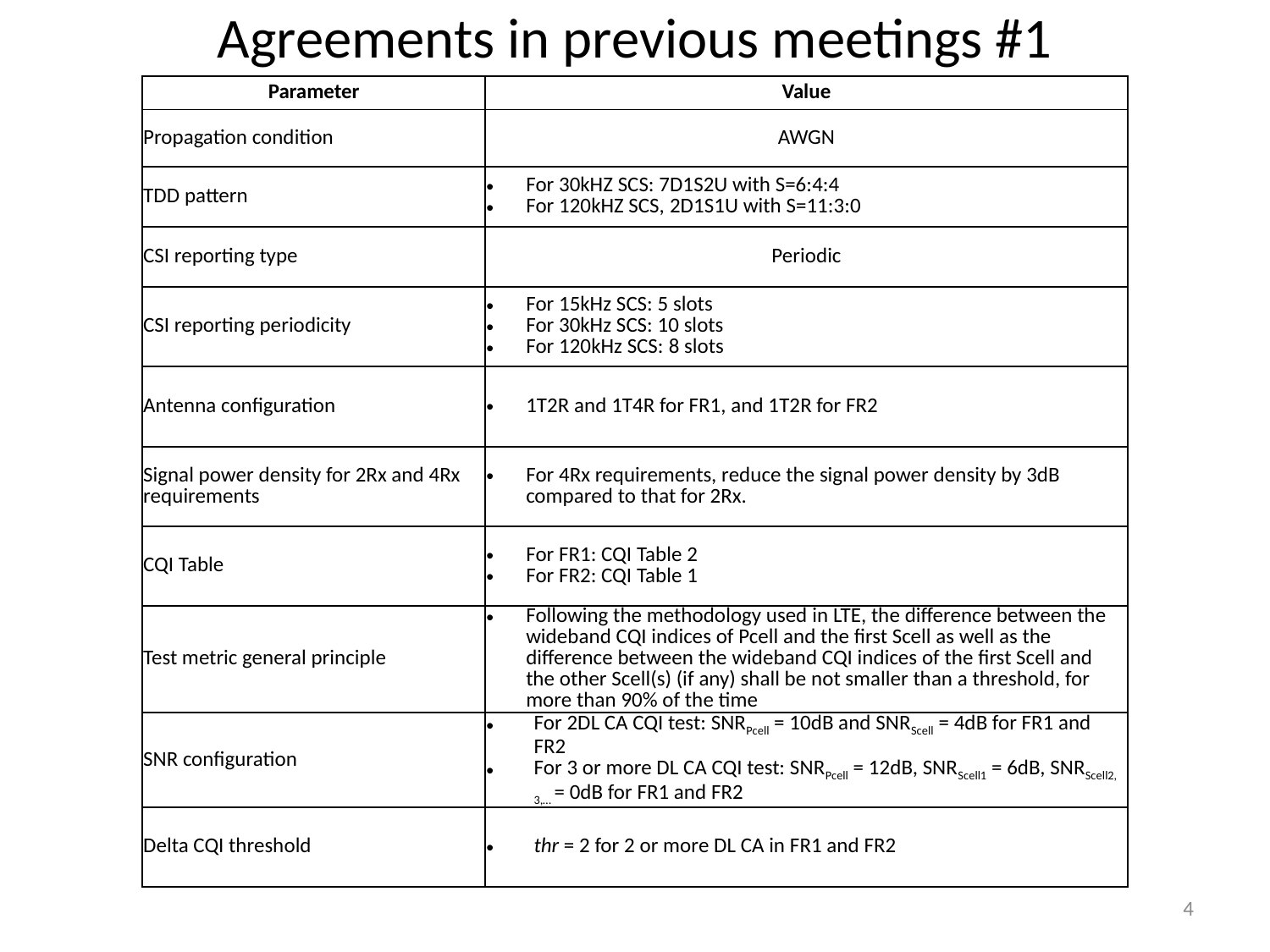

# Agreements in previous meetings #1
| Parameter | Value |
| --- | --- |
| Propagation condition | AWGN |
| TDD pattern | For 30kHZ SCS: 7D1S2U with S=6:4:4 For 120kHZ SCS, 2D1S1U with S=11:3:0 |
| CSI reporting type | Periodic |
| CSI reporting periodicity | For 15kHz SCS: 5 slots For 30kHz SCS: 10 slots For 120kHz SCS: 8 slots |
| Antenna configuration | 1T2R and 1T4R for FR1, and 1T2R for FR2 |
| Signal power density for 2Rx and 4Rx requirements | For 4Rx requirements, reduce the signal power density by 3dB compared to that for 2Rx. |
| CQI Table | For FR1: CQI Table 2 For FR2: CQI Table 1 |
| Test metric general principle | Following the methodology used in LTE, the difference between the wideband CQI indices of Pcell and the first Scell as well as the difference between the wideband CQI indices of the first Scell and the other Scell(s) (if any) shall be not smaller than a threshold, for more than 90% of the time |
| SNR configuration | For 2DL CA CQI test: SNRPcell = 10dB and SNRScell = 4dB for FR1 and FR2 For 3 or more DL CA CQI test: SNRPcell = 12dB, SNRScell1 = 6dB, SNRScell2, 3,… = 0dB for FR1 and FR2 |
| Delta CQI threshold | thr = 2 for 2 or more DL CA in FR1 and FR2 |
4